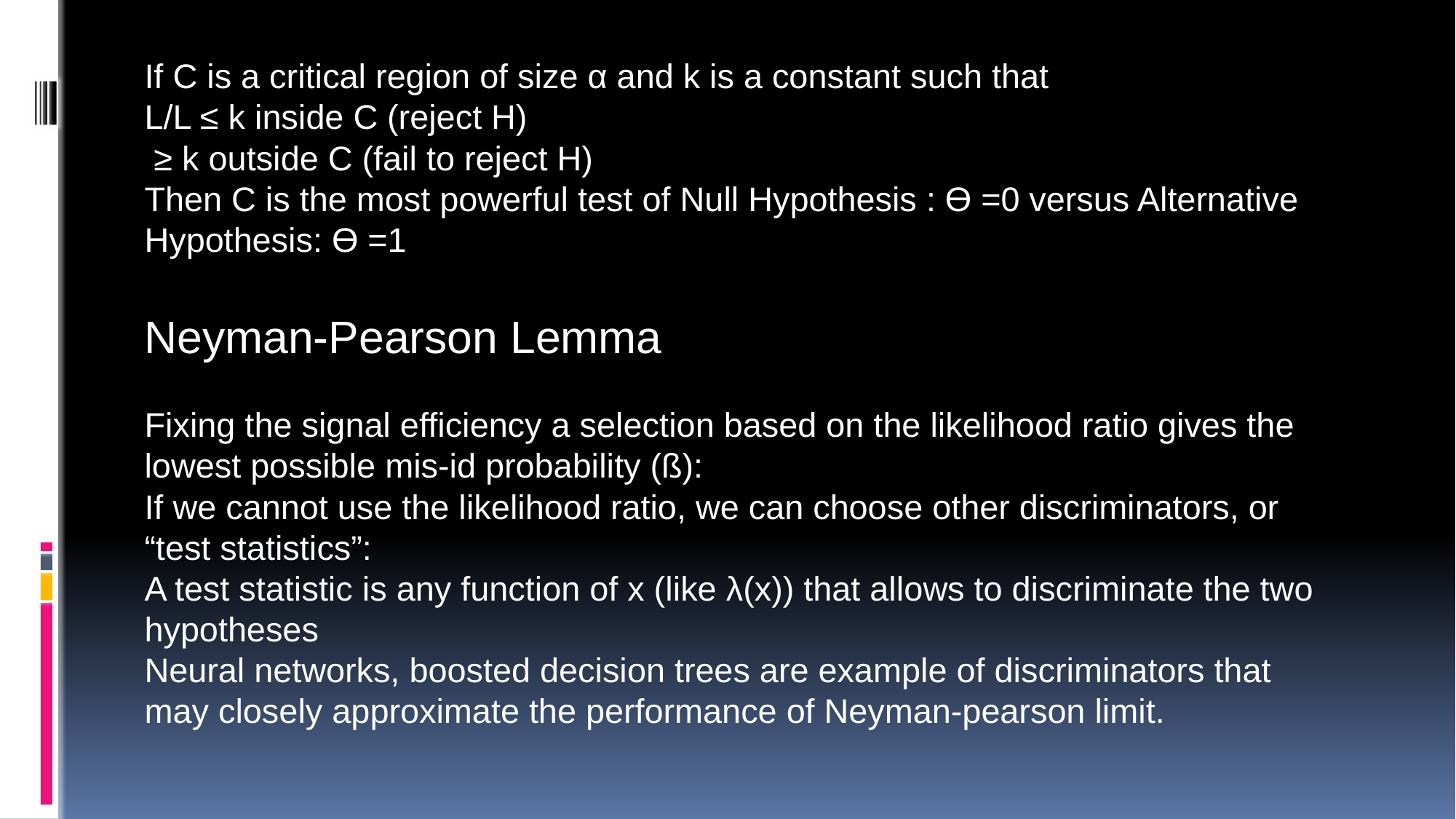

If C is a critical region of size α and k is a constant such that
L/L ≤ k inside C (reject H)
 ≥ k outside C (fail to reject H)
Then C is the most powerful test of Null Hypothesis : Ɵ =0 versus Alternative Hypothesis: Ɵ =1
Neyman-Pearson Lemma
Fixing the signal efficiency a selection based on the likelihood ratio gives the lowest possible mis-id probability (ß):
If we cannot use the likelihood ratio, we can choose other discriminators, or “test statistics”:
A test statistic is any function of x (like λ(x)) that allows to discriminate the two hypotheses
Neural networks, boosted decision trees are example of discriminators that may closely approximate the performance of Neyman-pearson limit.